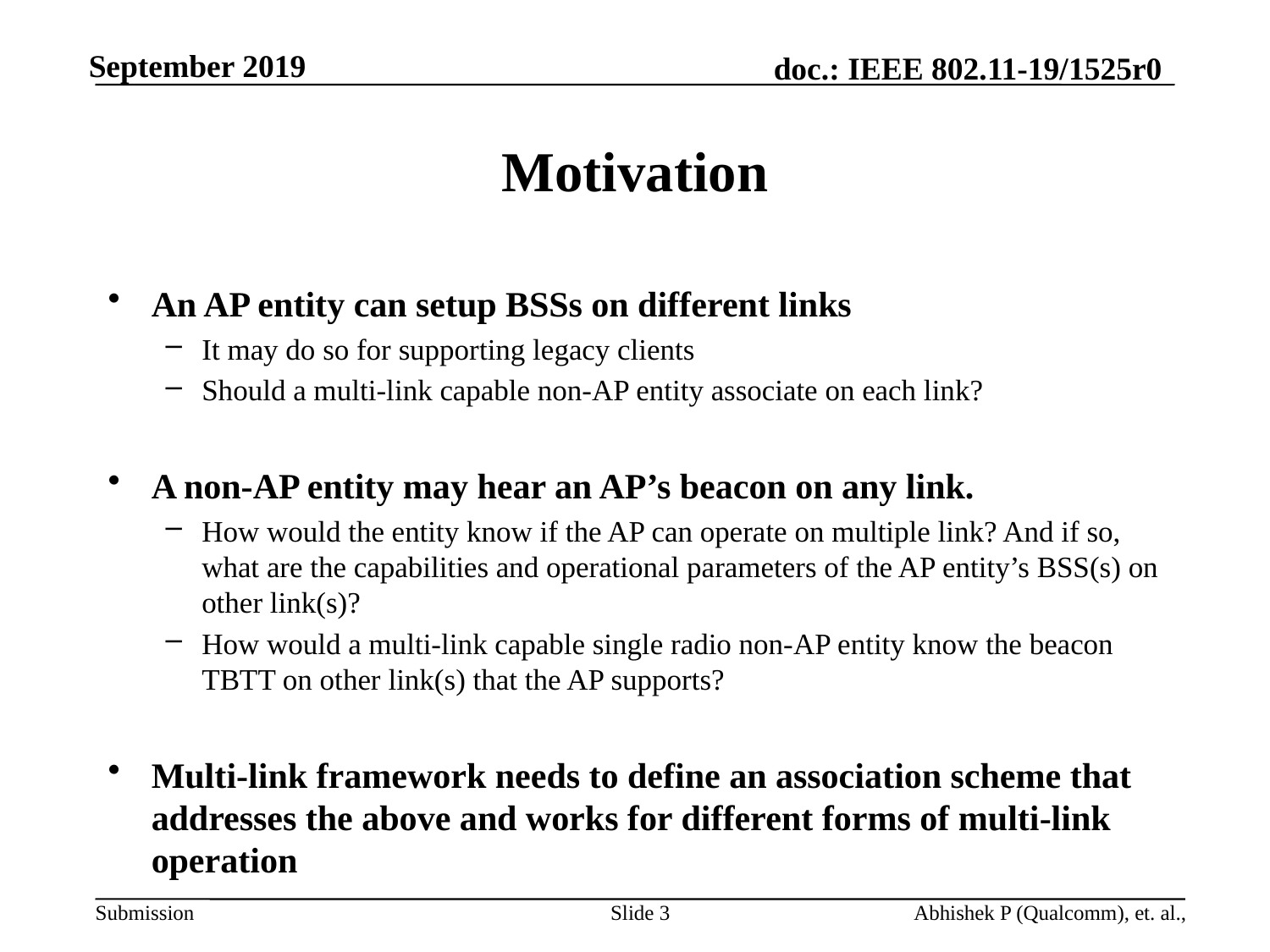

# Motivation
An AP entity can setup BSSs on different links
It may do so for supporting legacy clients
Should a multi-link capable non-AP entity associate on each link?

A non-AP entity may hear an AP’s beacon on any link.
How would the entity know if the AP can operate on multiple link? And if so, what are the capabilities and operational parameters of the AP entity’s BSS(s) on other link(s)?
How would a multi-link capable single radio non-AP entity know the beacon TBTT on other link(s) that the AP supports?

Multi-link framework needs to define an association scheme that addresses the above and works for different forms of multi-link operation
Slide 3
Abhishek P (Qualcomm), et. al.,